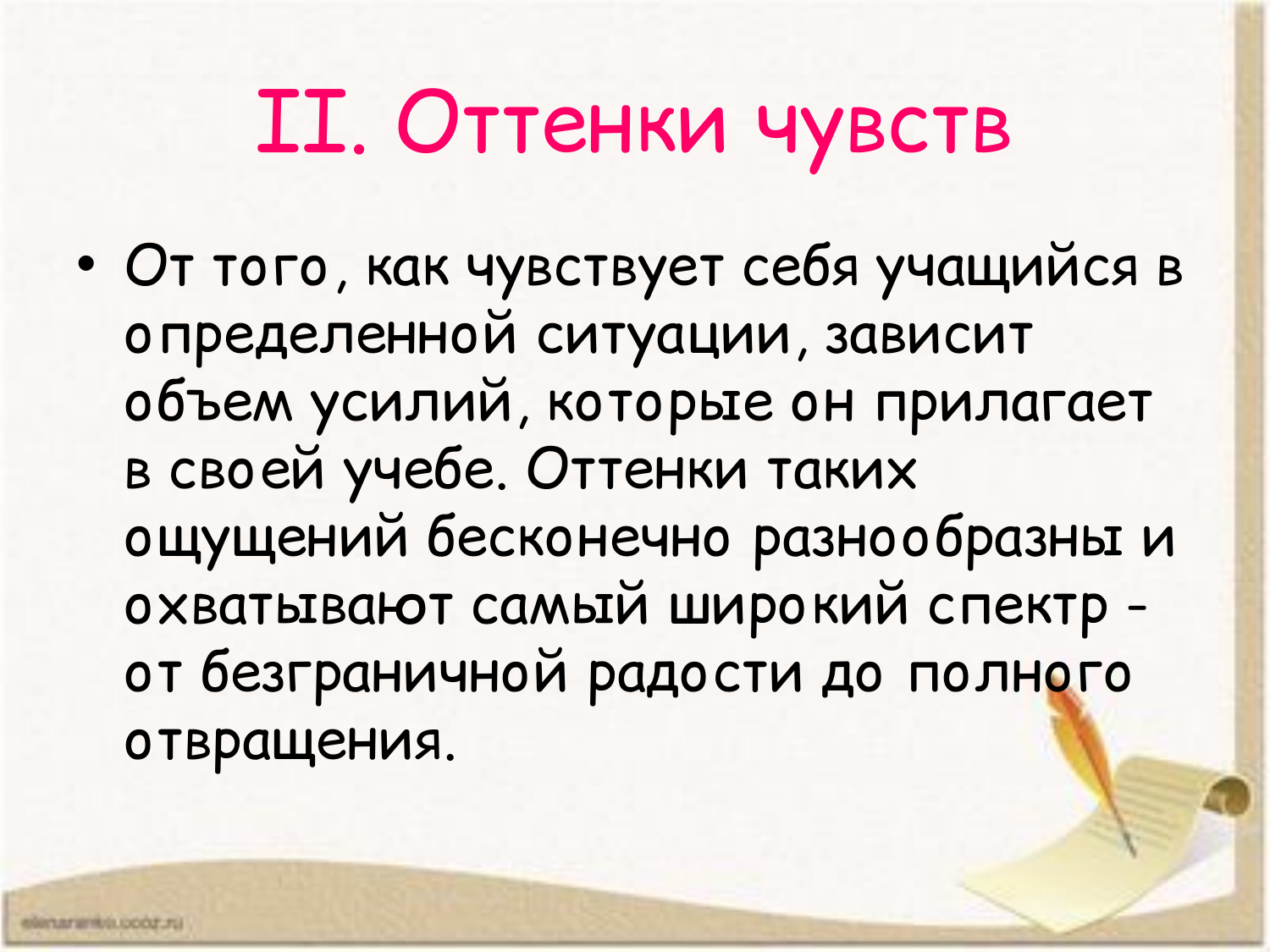

# II. Оттенки чувств
От того, как чувствует себя учащийся в определенной ситуации, зависит объем усилий, которые он прилагает в своей учебе. Оттенки таких ощущений бесконечно разнообразны и охватывают самый широкий спектр - от безграничной радости до полного отвращения.